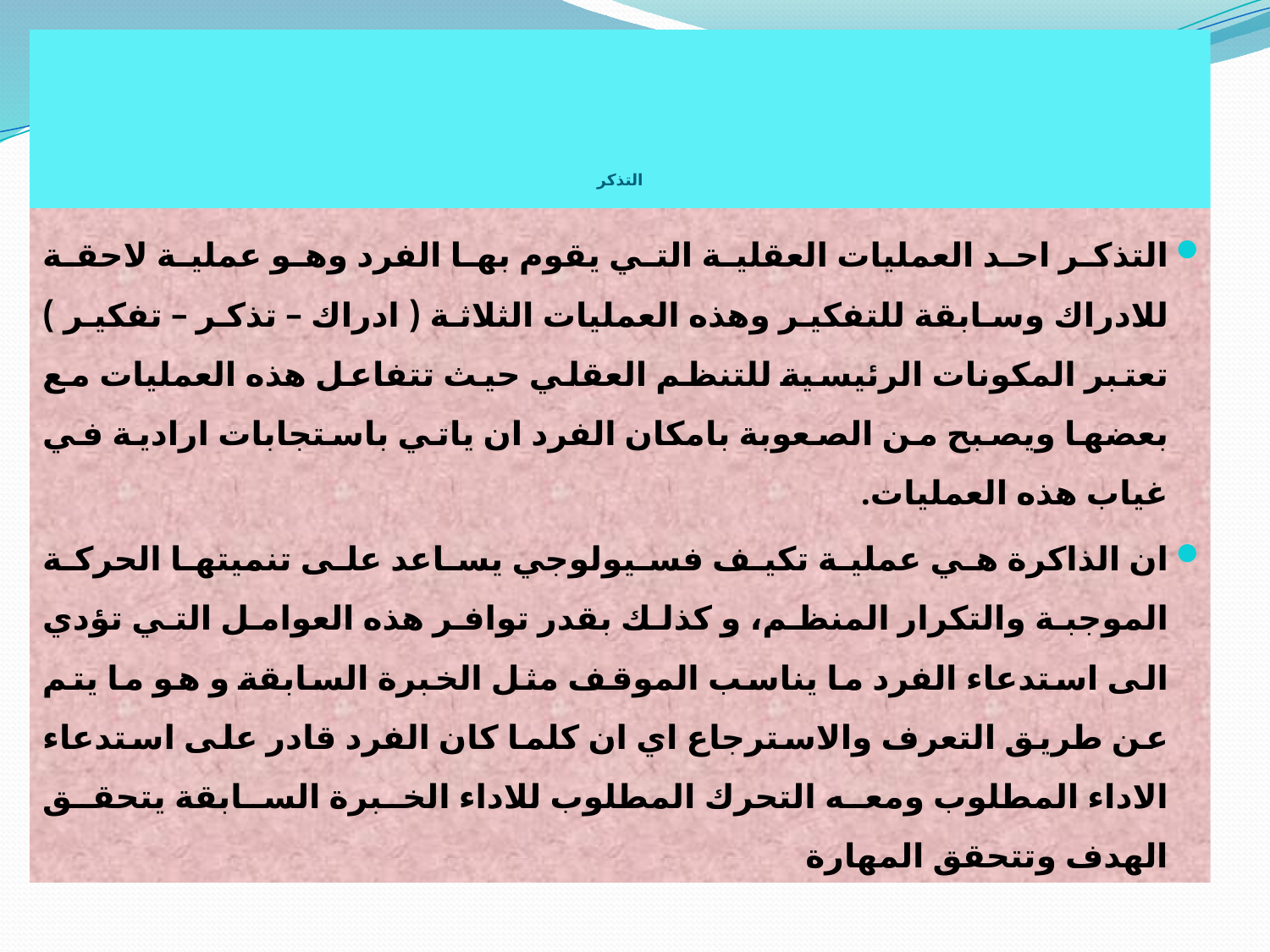

# التذكر
التذكر احد العمليات العقلية التي يقوم بها الفرد وهو عملية لاحقة للادراك وسابقة للتفكير وهذه العمليات الثلاثة ( ادراك – تذكر – تفكير ) تعتبر المكونات الرئيسية للتنظم العقلي حيث تتفاعل هذه العمليات مع بعضها ويصبح من الصعوبة بامكان الفرد ان ياتي باستجابات ارادية في غياب هذه العمليات.
ان الذاكرة هي عملية تكيف فسيولوجي يساعد على تنميتها الحركة الموجبة والتكرار المنظم، و كذلك بقدر توافر هذه العوامل التي تؤدي الى استدعاء الفرد ما يناسب الموقف مثل الخبرة السابقة و هو ما يتم عن طريق التعرف والاسترجاع اي ان كلما كان الفرد قادر على استدعاء الاداء المطلوب ومعه التحرك المطلوب للاداء الخبرة السابقة يتحقق الهدف وتتحقق المهارة